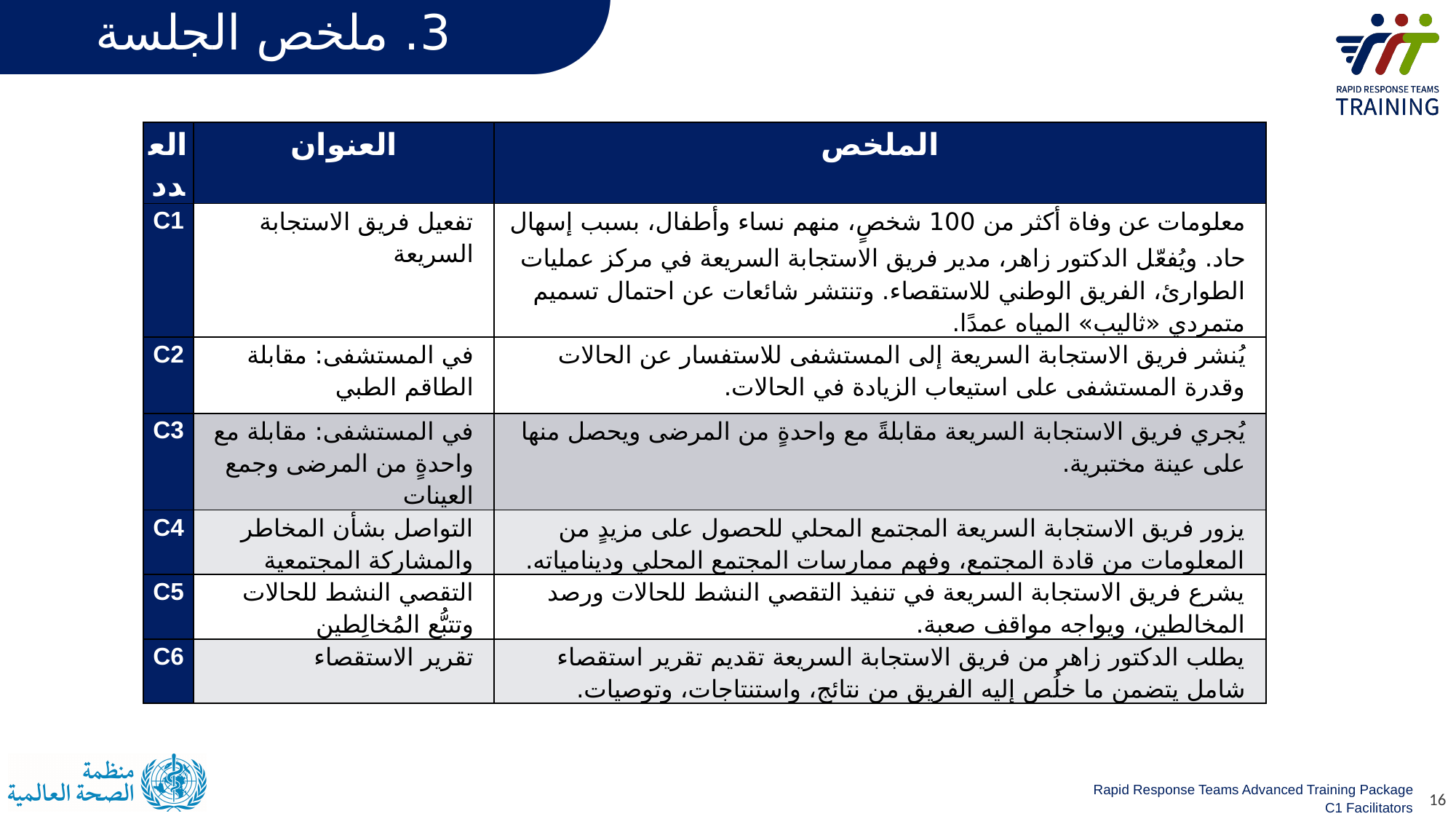

# 3. ملخص الجلسة
| العدد | العنوان | الملخص |
| --- | --- | --- |
| C1 | تفعيل فريق الاستجابة السريعة | معلومات عن وفاة أكثر من 100 شخصٍ، منهم نساء وأطفال، بسبب إسهال حاد. ويُفعّل الدكتور زاهر، مدير فريق الاستجابة السريعة في مركز عمليات الطوارئ، الفريق الوطني للاستقصاء. وتنتشر شائعات عن احتمال تسميم متمردي «ثاليب» المياه عمدًا. |
| C2 | في المستشفى: مقابلة الطاقم الطبي | يُنشر فريق الاستجابة السريعة إلى المستشفى للاستفسار عن الحالات وقدرة المستشفى على استيعاب الزيادة في الحالات. |
| C3 | في المستشفى: مقابلة مع واحدةٍ من المرضى وجمع العينات | يُجري فريق الاستجابة السريعة مقابلةً مع واحدةٍ من المرضى ويحصل منها على عينة مختبرية. |
| C4 | التواصل بشأن المخاطر والمشاركة المجتمعية | يزور فريق الاستجابة السريعة المجتمع المحلي للحصول على مزيدٍ من المعلومات من قادة المجتمع، وفهم ممارسات المجتمع المحلي ودينامياته. |
| C5 | التقصي النشط للحالات وتتبُّع المُخالِطين | يشرع فريق الاستجابة السريعة في تنفيذ التقصي النشط للحالات ورصد المخالطين، ويواجه مواقف صعبة. |
| C6 | تقرير الاستقصاء | يطلب الدكتور زاهر من فريق الاستجابة السريعة تقديم تقرير استقصاء شامل يتضمن ما خلُص إليه الفريق من نتائج، واستنتاجات، وتوصيات. |